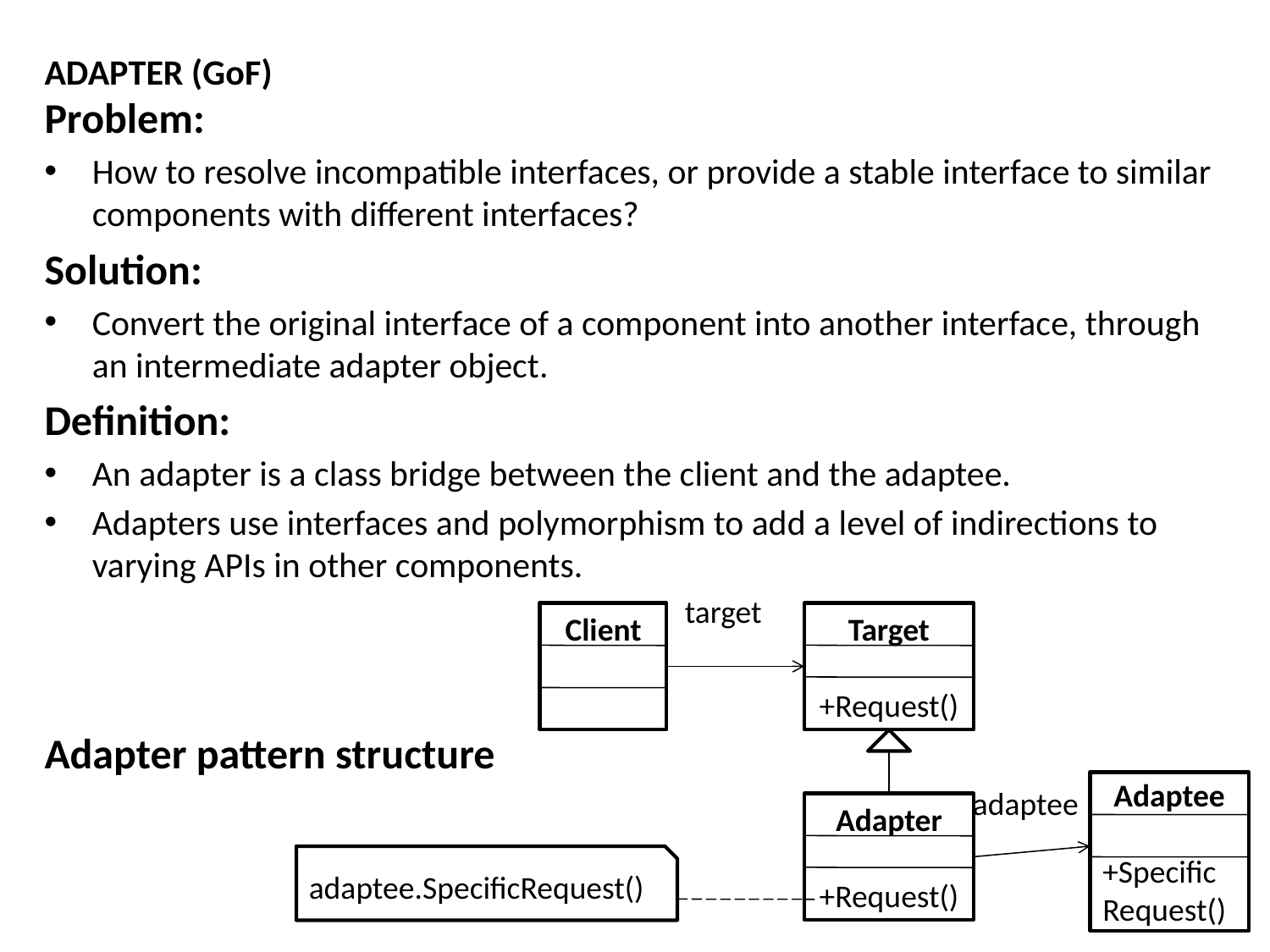

# ADAPTER (GoF)
Problem:
How to resolve incompatible interfaces, or provide a stable interface to similar components with different interfaces?
Solution:
Convert the original interface of a component into another interface, through an intermediate adapter object.
Definition:
An adapter is a class bridge between the client and the adaptee.
Adapters use interfaces and polymorphism to add a level of indirections to varying APIs in other components.
                                                                                         target

Adapter pattern structure
                                                                                                                                 adaptee

Client

Target

+Request()

Adaptee

+Specific
Request()
Adapter

+Request()
adaptee.SpecificRequest()